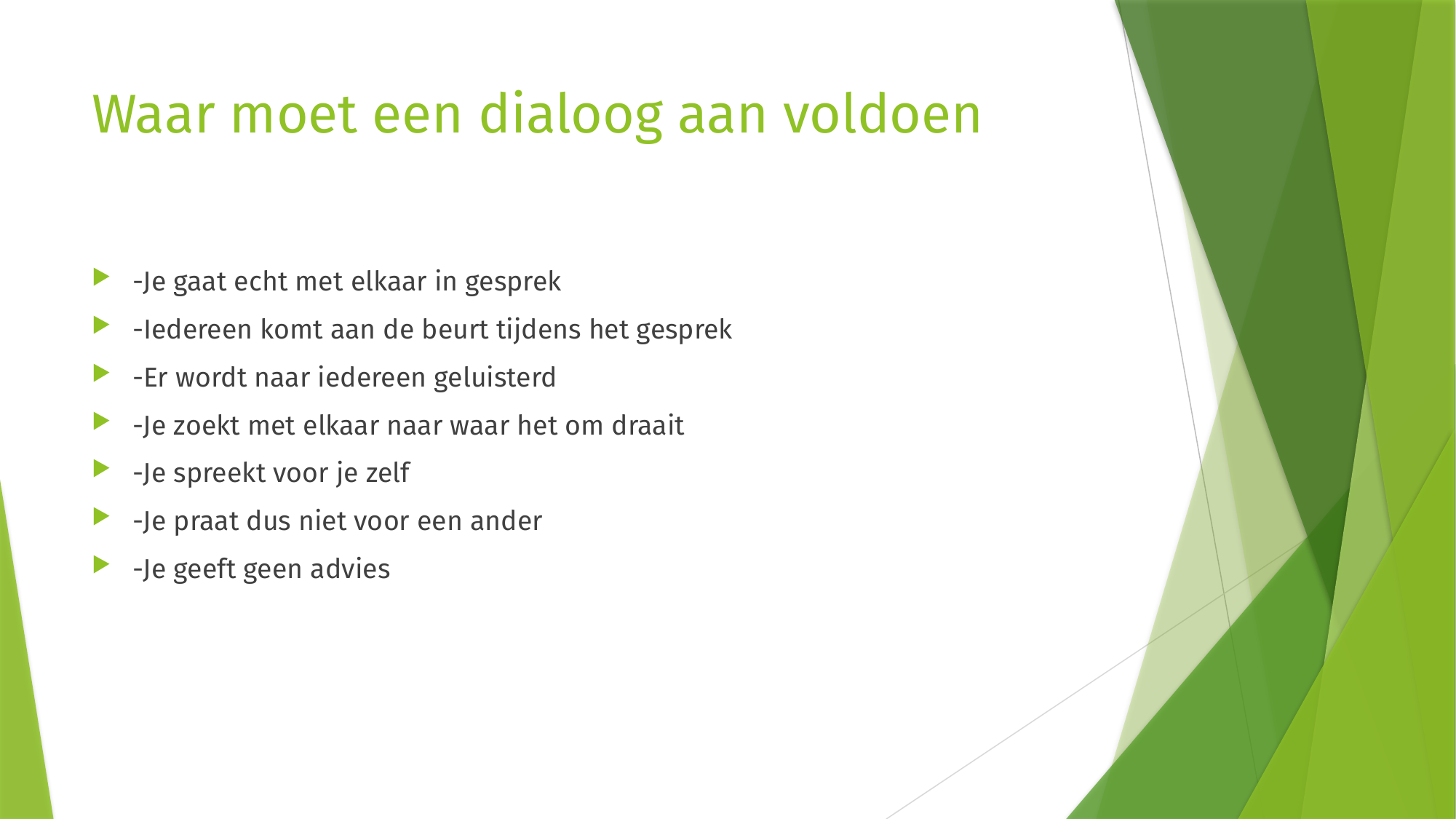

# Waar moet een dialoog aan voldoen
-Je gaat echt met elkaar in gesprek
-Iedereen komt aan de beurt tijdens het gesprek
-Er wordt naar iedereen geluisterd
-Je zoekt met elkaar naar waar het om draait
-Je spreekt voor je zelf
-Je praat dus niet voor een ander
-Je geeft geen advies